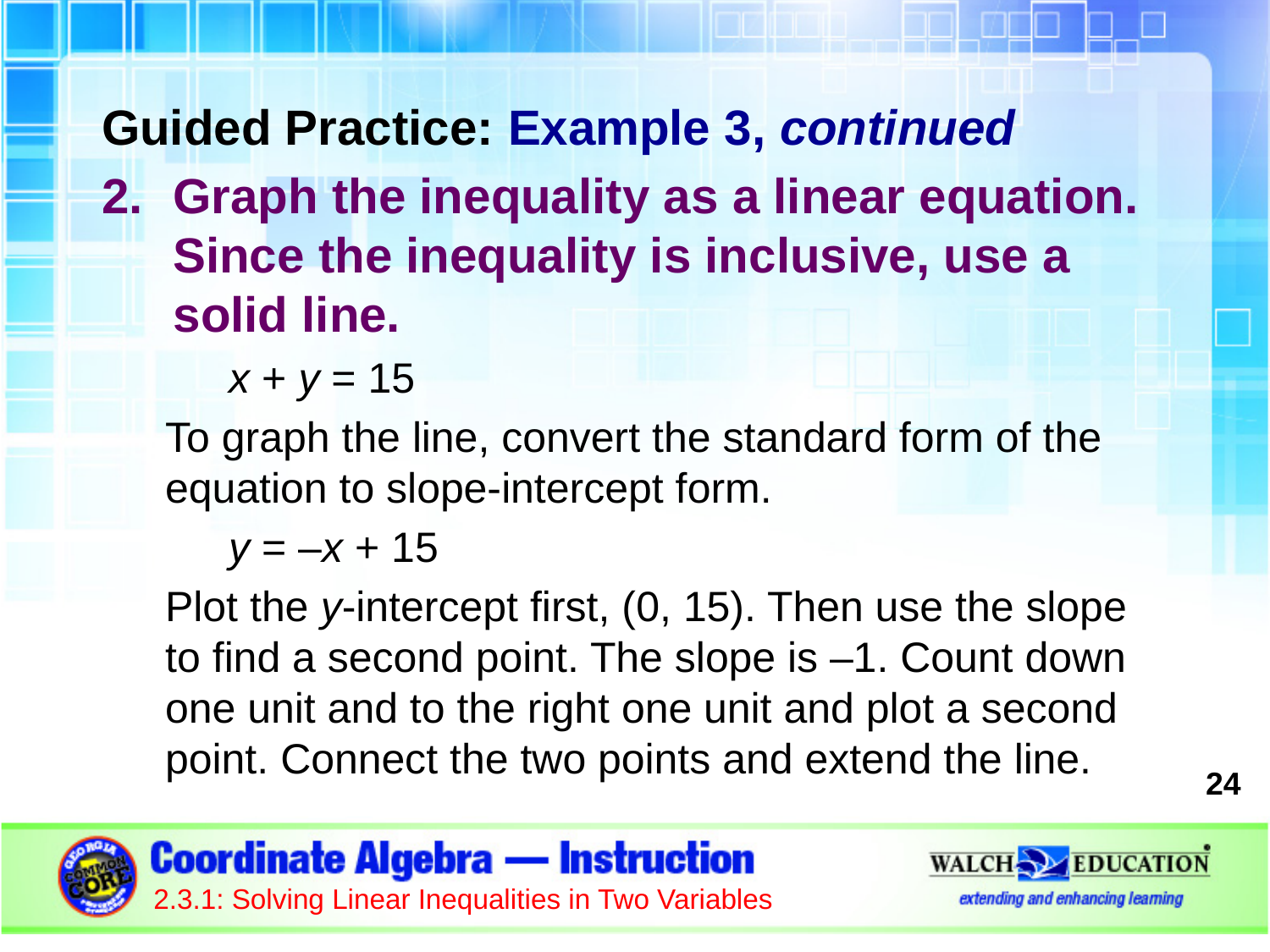

Guided Practice: Example 3, continued
Graph the inequality as a linear equation. Since the inequality is inclusive, use a solid line.
x + y = 15
To graph the line, convert the standard form of the equation to slope-intercept form.
y = –x + 15
Plot the y-intercept first, (0, 15). Then use the slope to find a second point. The slope is –1. Count down one unit and to the right one unit and plot a second point. Connect the two points and extend the line.
24
2.3.1: Solving Linear Inequalities in Two Variables